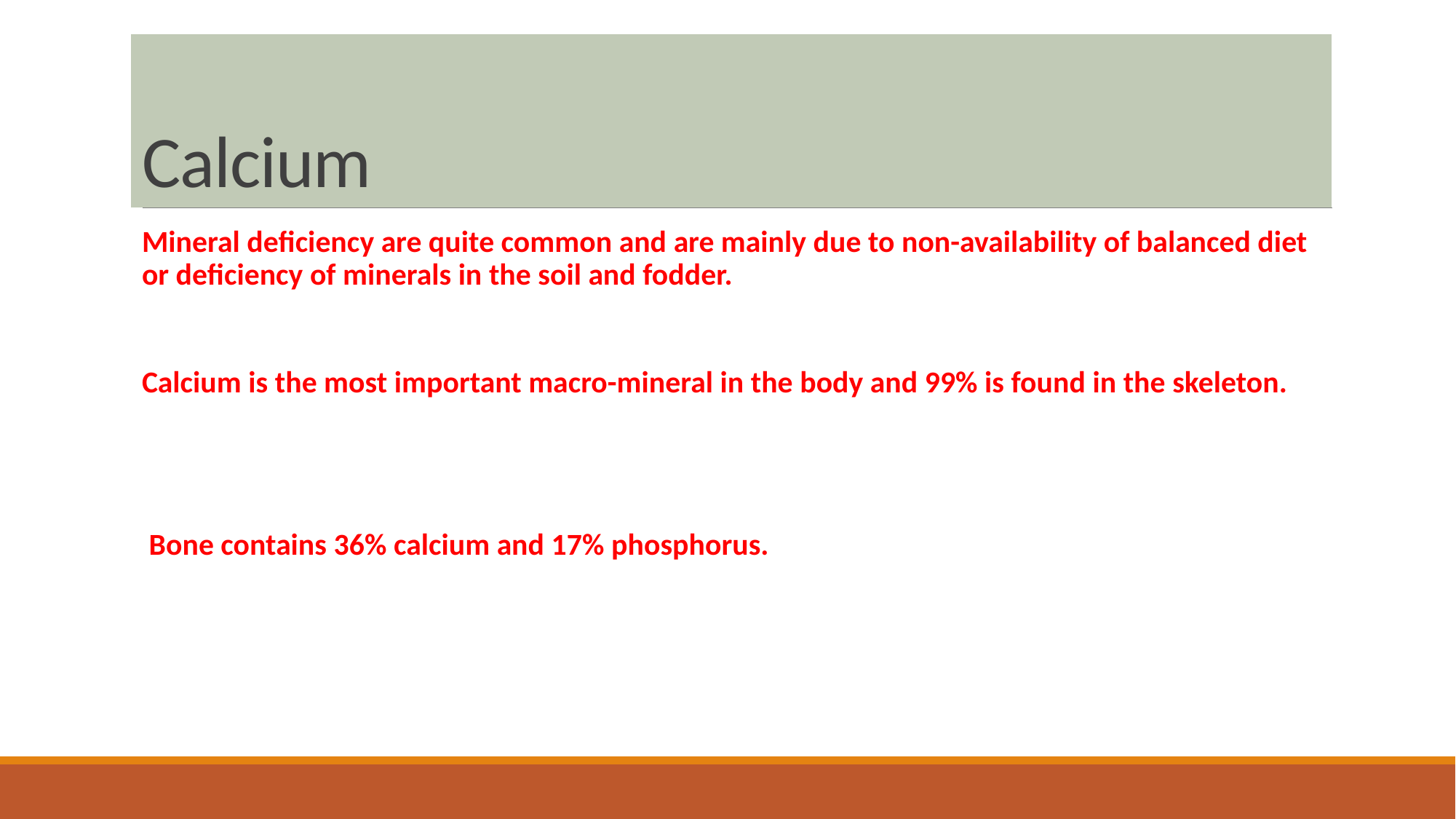

# Calcium
Mineral deficiency are quite common and are mainly due to non-availability of balanced diet or deficiency of minerals in the soil and fodder.

Calcium is the most important macro-mineral in the body and 99% is found in the skeleton.

 Bone contains 36% calcium and 17% phosphorus.